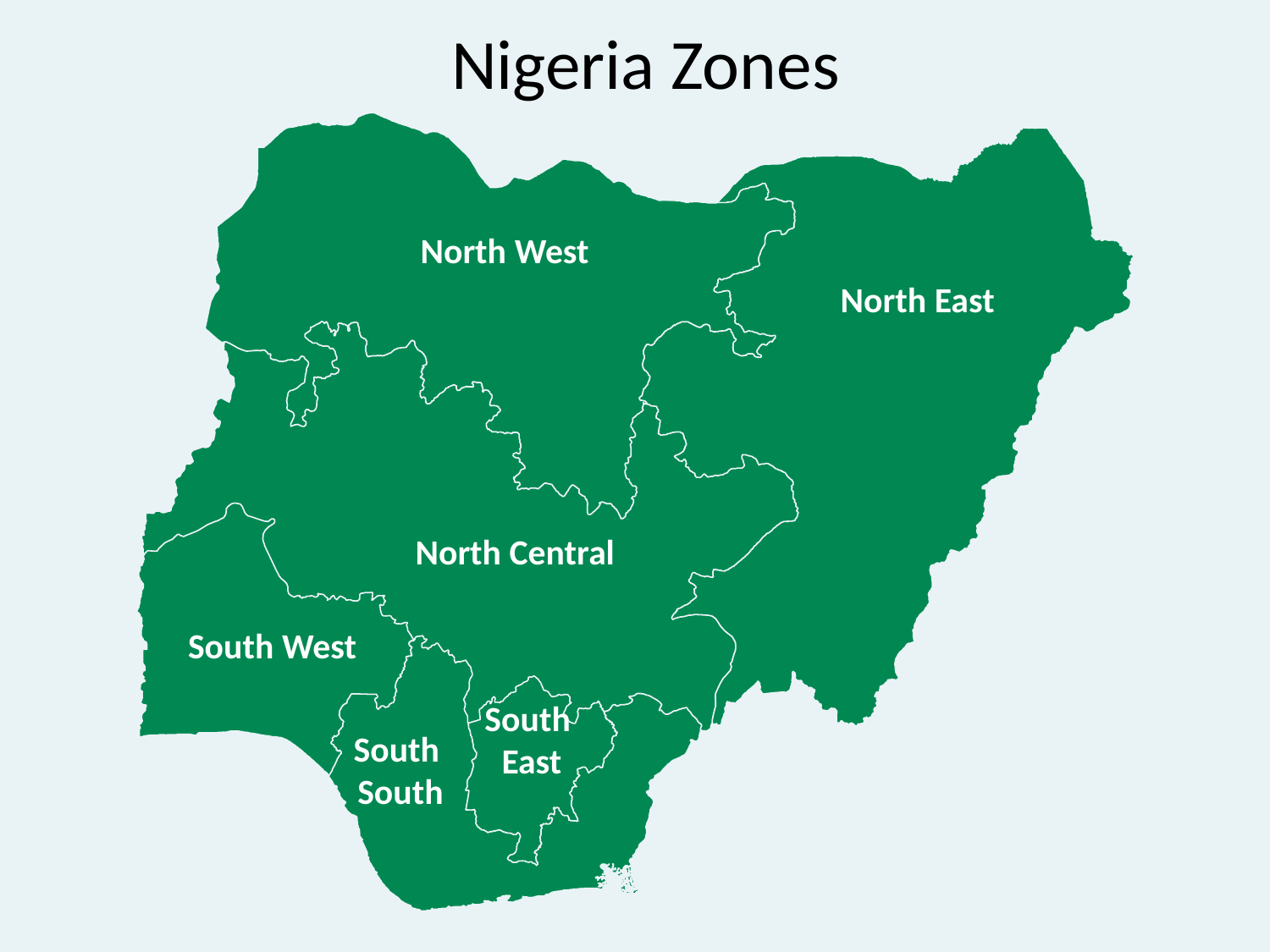

# Nigeria Zones

North West
North East
North Central
South West
South
 East
South
South